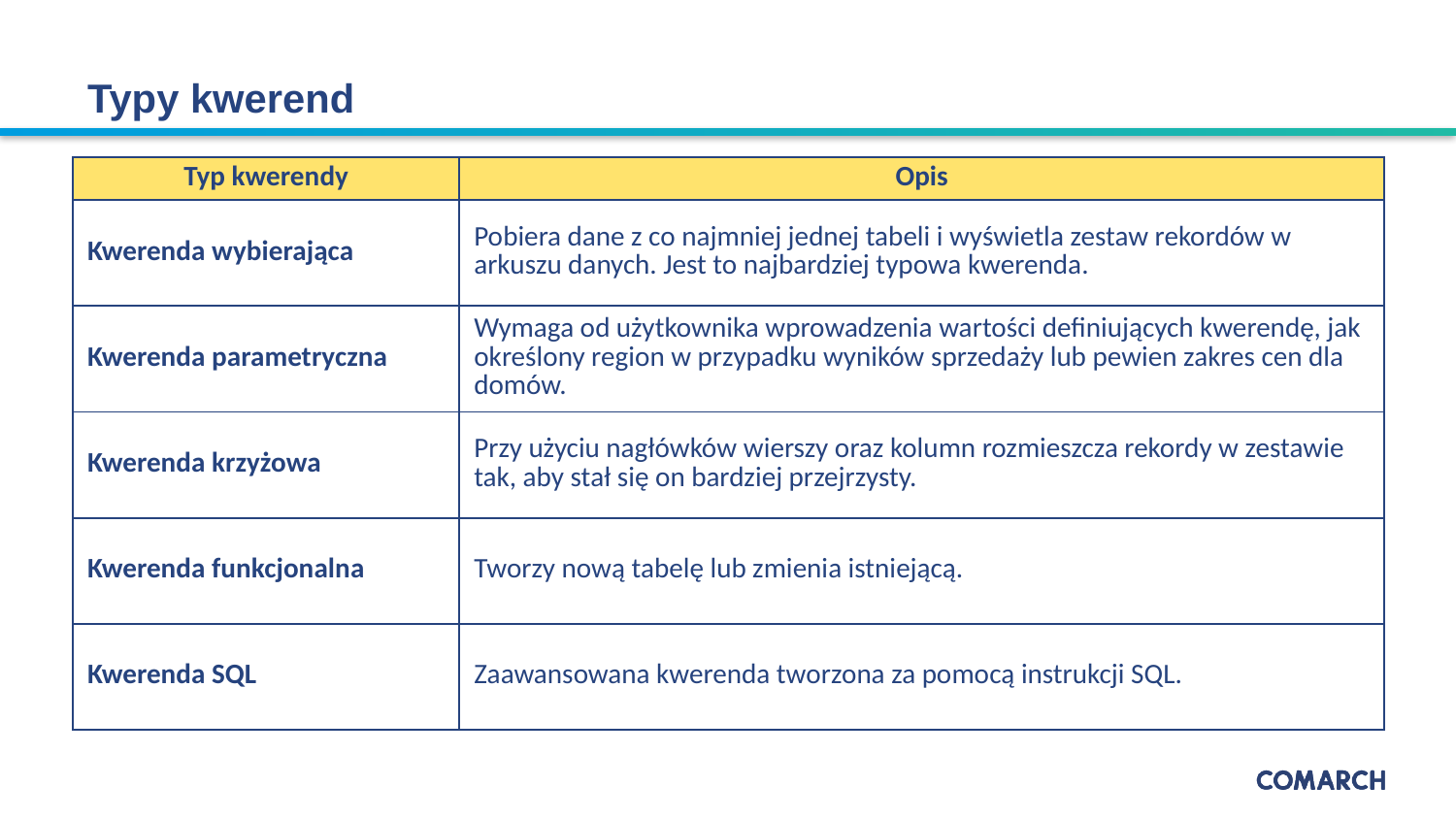

# Typy kwerend
| Typ kwerendy | Opis |
| --- | --- |
| Kwerenda wybierająca | Pobiera dane z co najmniej jednej tabeli i wyświetla zestaw rekordów w arkuszu danych. Jest to najbardziej typowa kwerenda. |
| Kwerenda parametryczna | Wymaga od użytkownika wprowadzenia wartości definiujących kwerendę, jak określony region w przypadku wyników sprzedaży lub pewien zakres cen dla domów. |
| Kwerenda krzyżowa | Przy użyciu nagłówków wierszy oraz kolumn rozmieszcza rekordy w zestawie tak, aby stał się on bardziej przejrzysty. |
| Kwerenda funkcjonalna | Tworzy nową tabelę lub zmienia istniejącą. |
| Kwerenda SQL | Zaawansowana kwerenda tworzona za pomocą instrukcji SQL. |